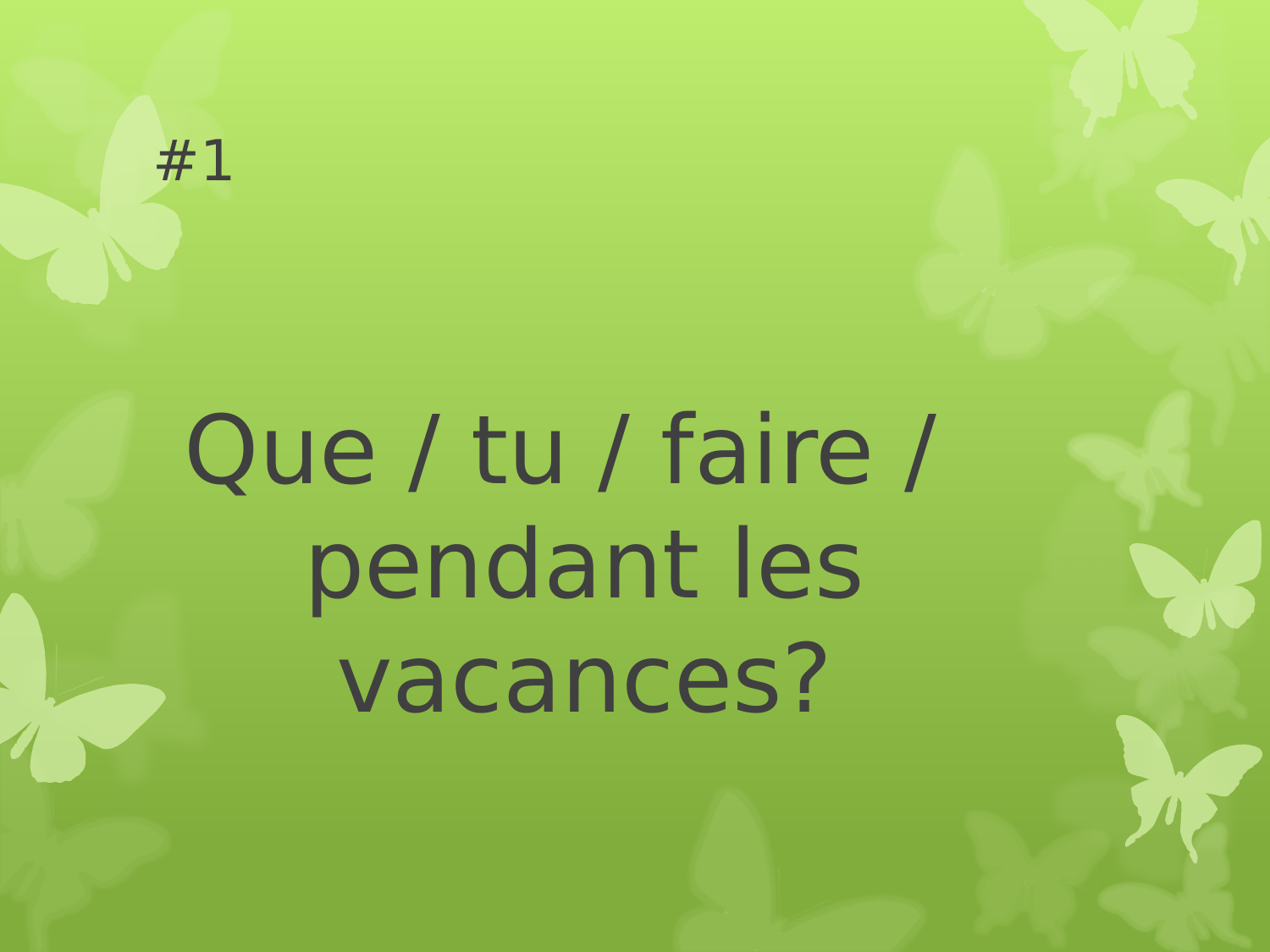

# #1
Que / tu / faire / pendant les vacances?